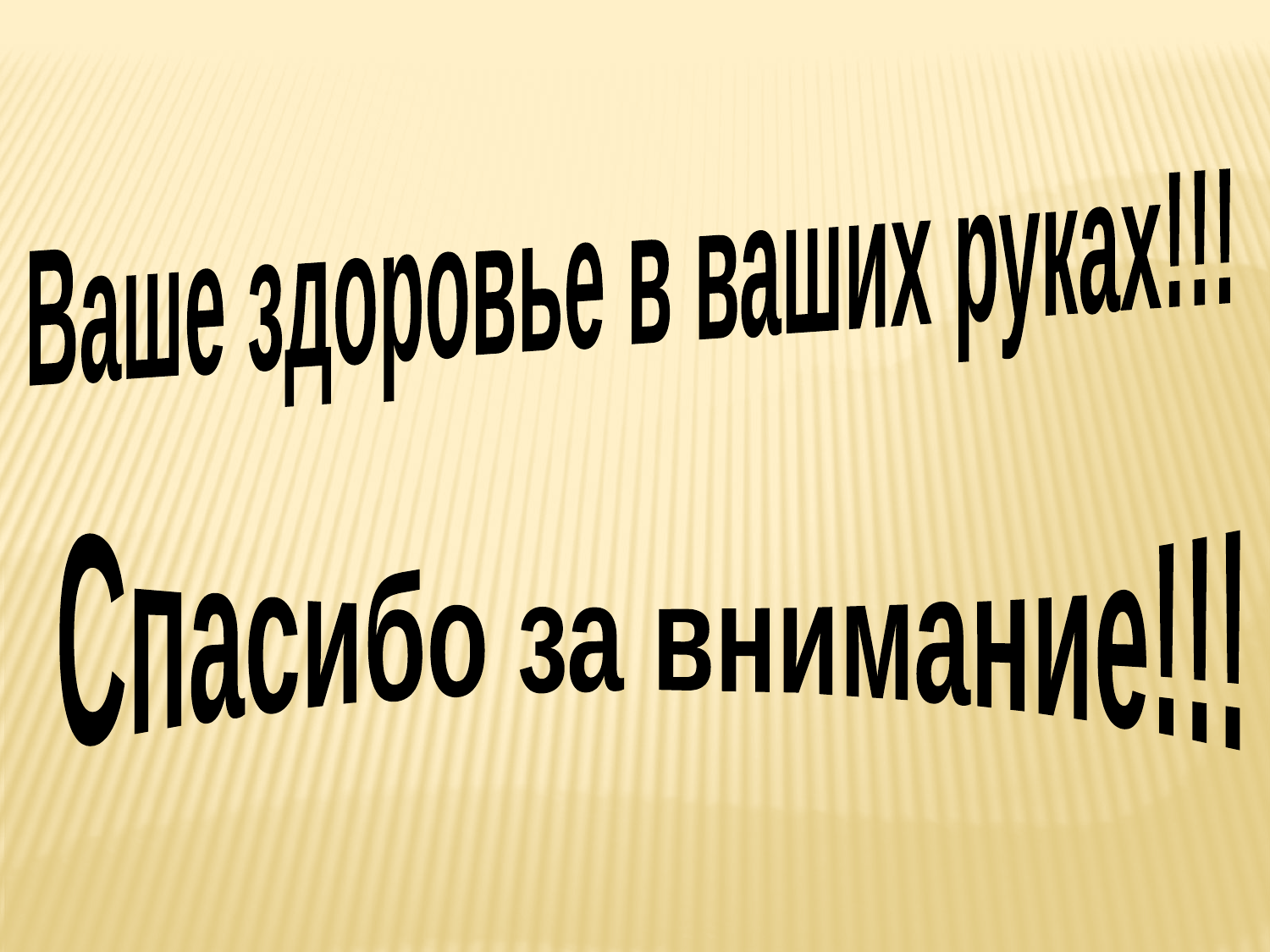

Ваше здоровье в ваших руках!!!
Спасибо за внимание!!!